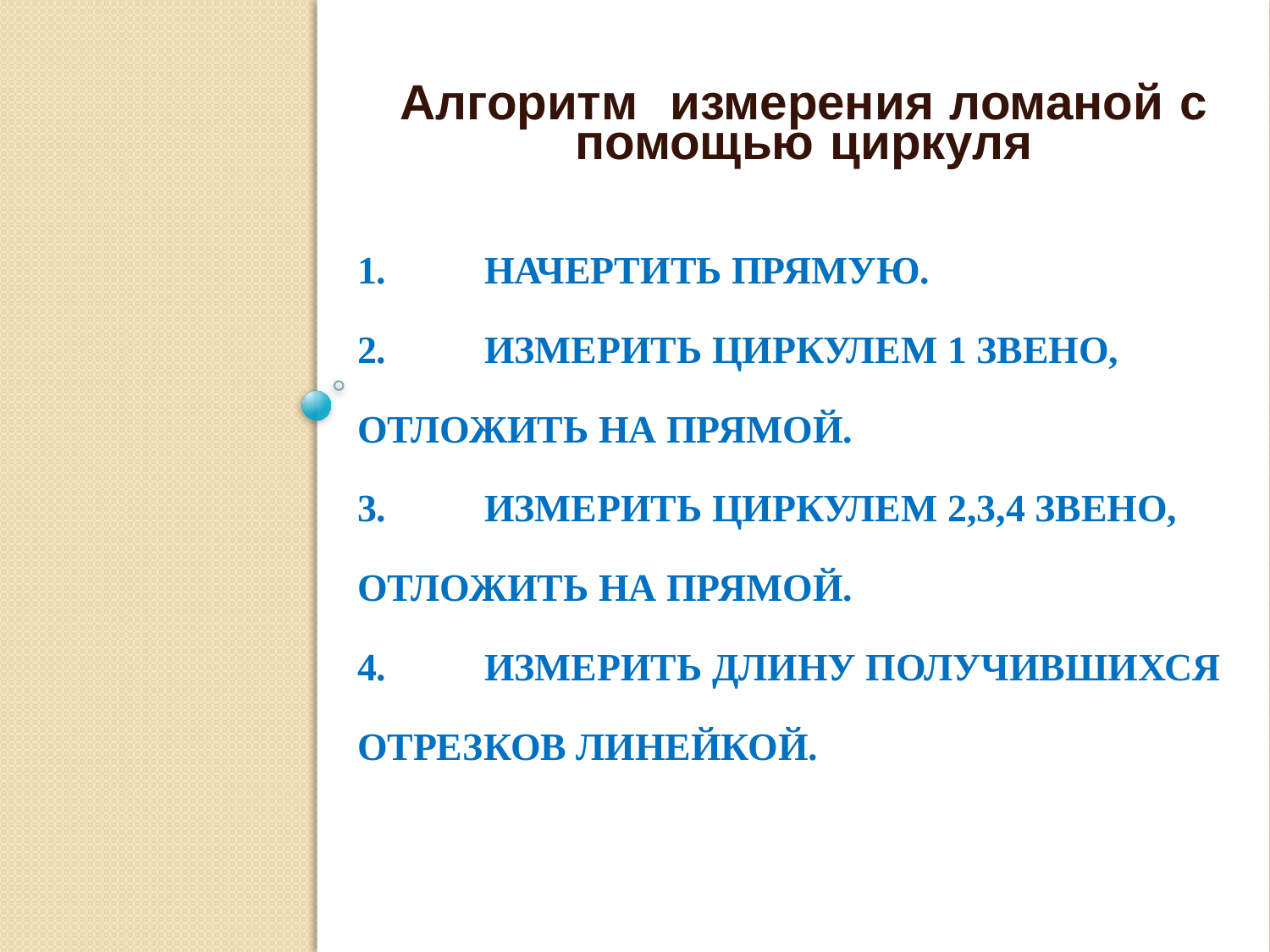

Алгоритм  измерения ломаной с помощью циркуля
# 1.	Начертить прямую. 2.	Измерить циркулем 1 звено, отложить на прямой. 3.	Измерить циркулем 2,3,4 звено, отложить на прямой. 4.	Измерить длину получившихся отрезков линейкой.